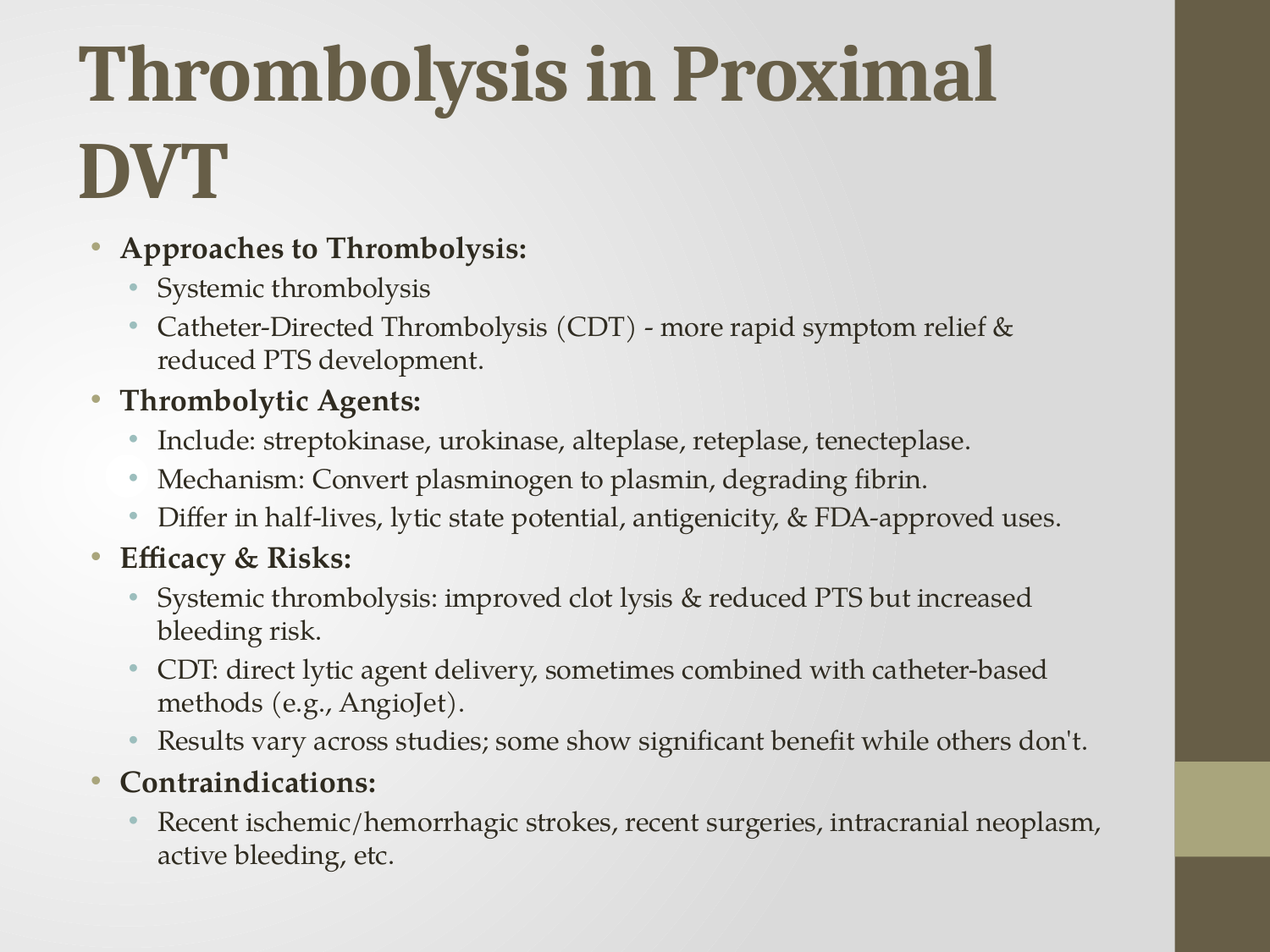

# Thrombolysis in Proximal DVT
Approaches to Thrombolysis:
Systemic thrombolysis
Catheter-Directed Thrombolysis (CDT) - more rapid symptom relief & reduced PTS development.
Thrombolytic Agents:
Include: streptokinase, urokinase, alteplase, reteplase, tenecteplase.
Mechanism: Convert plasminogen to plasmin, degrading fibrin.
Differ in half-lives, lytic state potential, antigenicity, & FDA-approved uses.
Efficacy & Risks:
Systemic thrombolysis: improved clot lysis & reduced PTS but increased bleeding risk.
CDT: direct lytic agent delivery, sometimes combined with catheter-based methods (e.g., AngioJet).
Results vary across studies; some show significant benefit while others don't.
Contraindications:
Recent ischemic/hemorrhagic strokes, recent surgeries, intracranial neoplasm, active bleeding, etc.